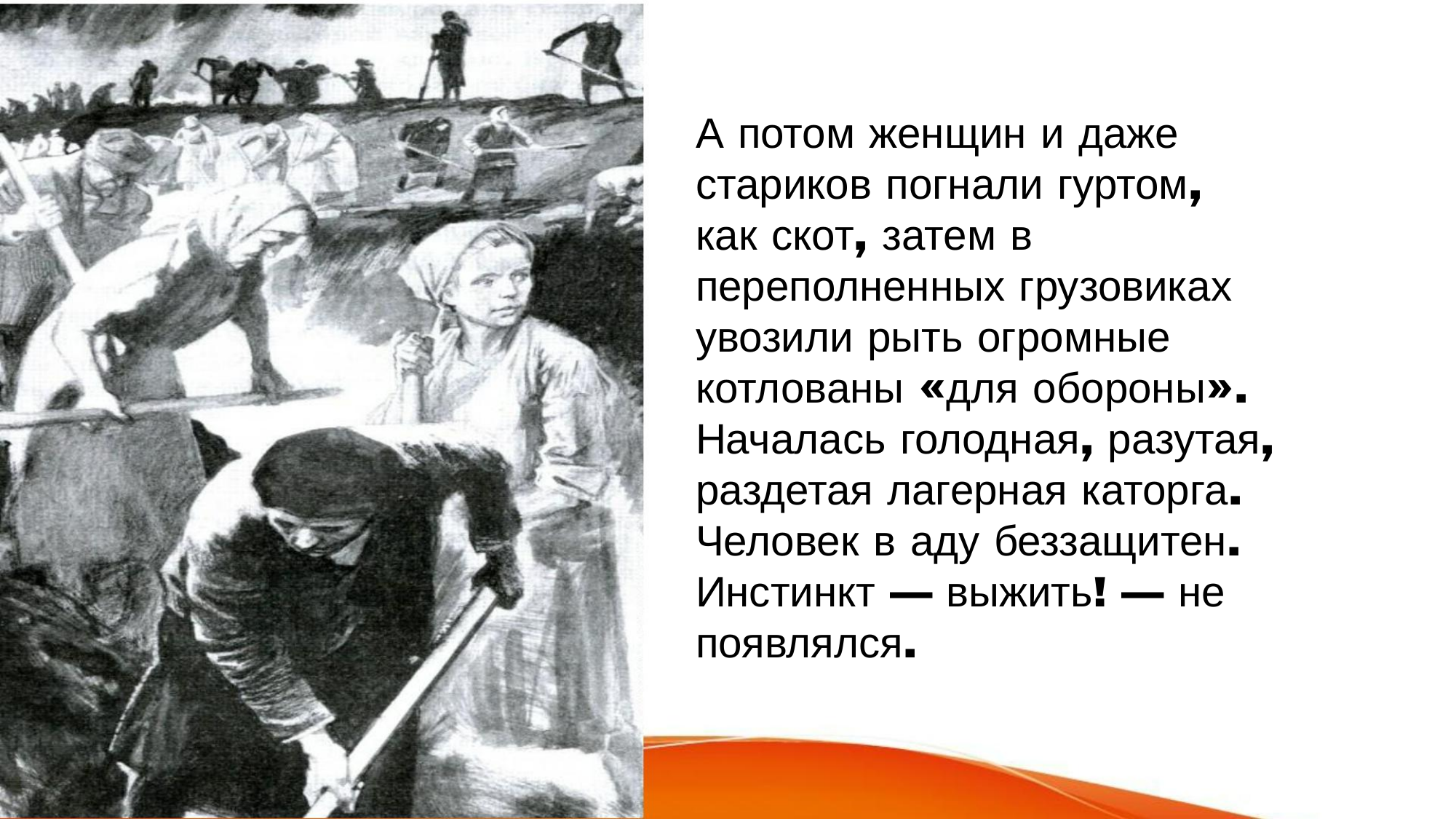

А потом женщин и даже
стариков погнали гуртом,
как скот, затем в
переполненных грузовиках
увозили рыть огромные
котлованы «для обороны».
Началась голодная, разутая,
раздетая лагерная каторга.
Человек в аду беззащитен.
Инстинкт — выжить! — не
появлялся.